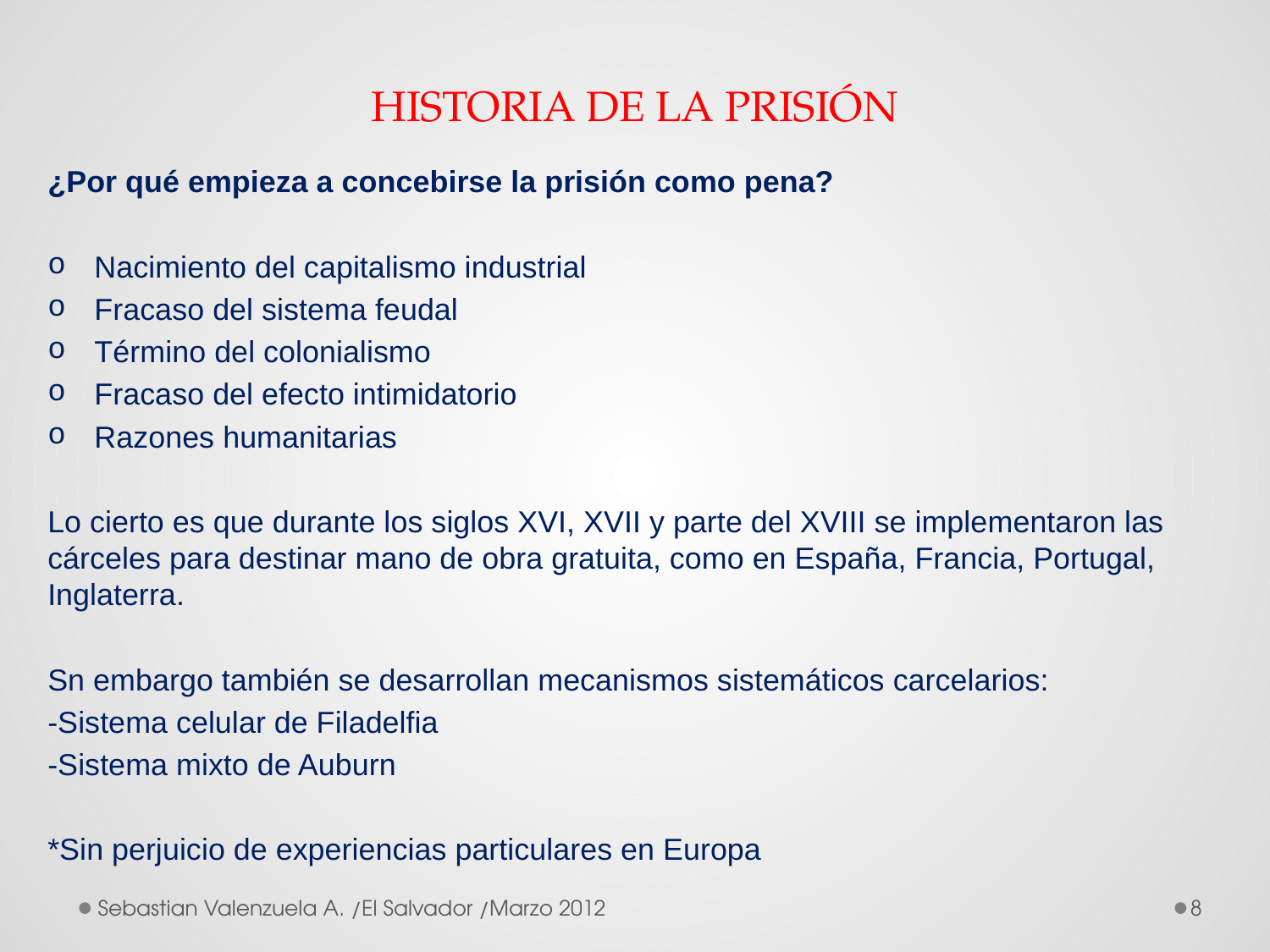

# HISTORIA DE LA PRISIÓN
¿Por qué empieza a concebirse la prisión como pena?

Nacimiento del capitalismo industrial
Fracaso del sistema feudal
Término del colonialismo
Fracaso del efecto intimidatorio
Razones humanitarias

Lo cierto es que durante los siglos XVI, XVII y parte del XVIII se implementaron las cárceles para destinar mano de obra gratuita, como en España, Francia, Portugal, Inglaterra.

Sn embargo también se desarrollan mecanismos sistemáticos carcelarios:
-Sistema celular de Filadelfia
-Sistema mixto de Auburn

*Sin perjuicio de experiencias particulares en Europa

Sebastian Valenzuela A. /El Salvador /Marzo 2012
8